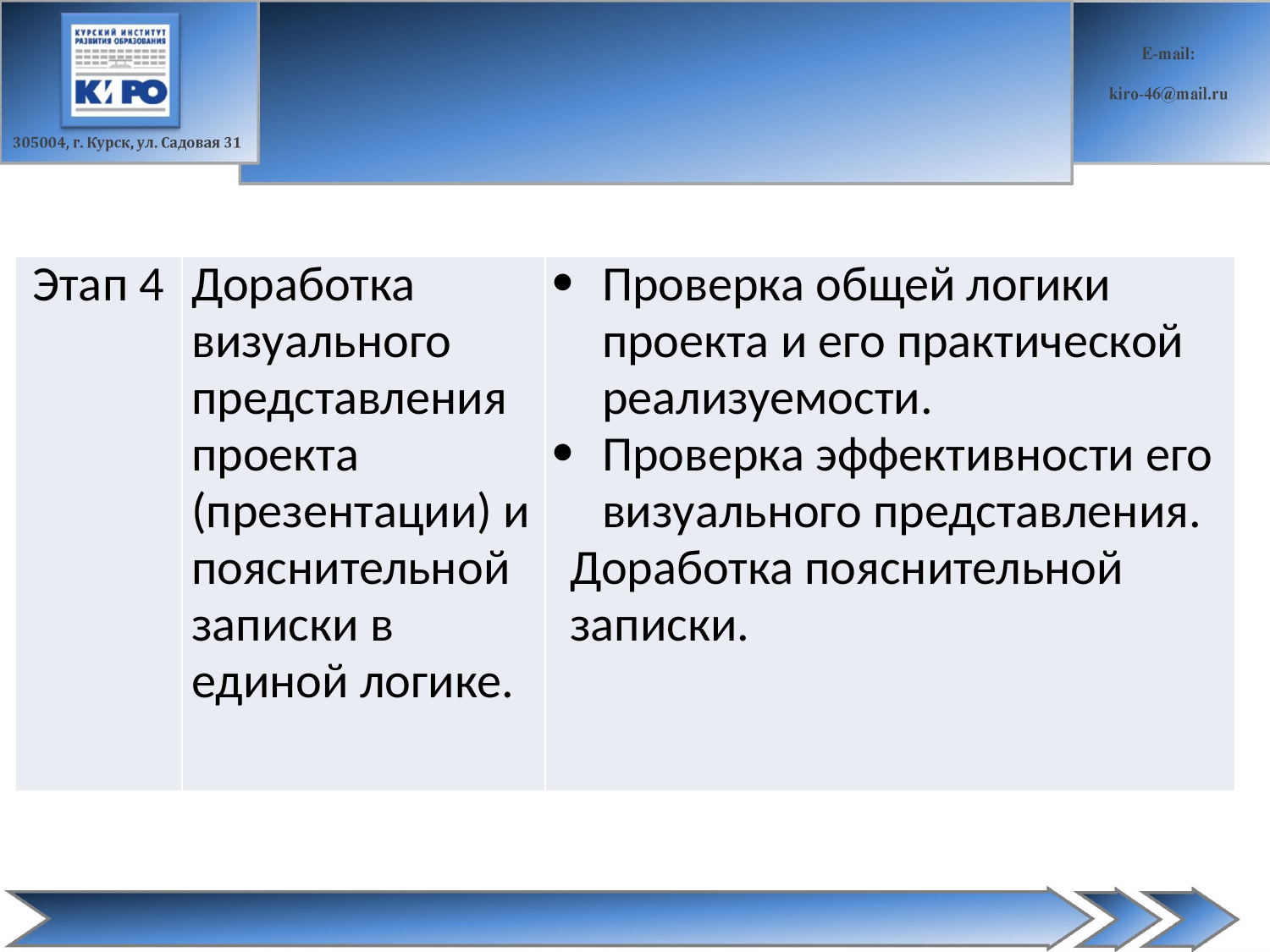

#
| Этап 4 | Доработка визуального представления проекта (презентации) и пояснительной записки в единой логике. | Проверка общей логики проекта и его практической реализуемости. Проверка эффективности его визуального представления. Доработка пояснительной записки. |
| --- | --- | --- |